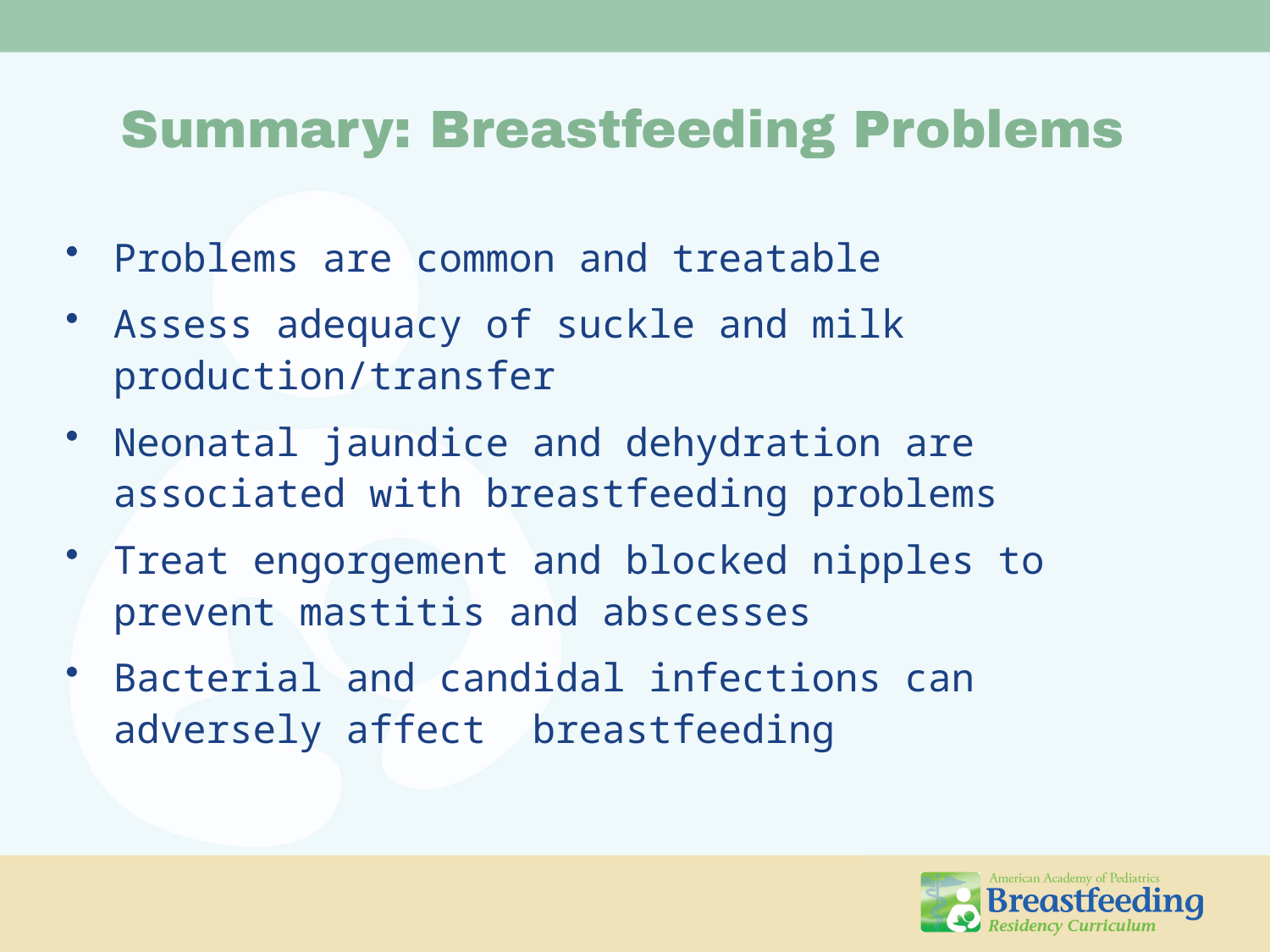

# Summary: Breastfeeding Problems
Problems are common and treatable
Assess adequacy of suckle and milk production/transfer
Neonatal jaundice and dehydration are associated with breastfeeding problems
Treat engorgement and blocked nipples to prevent mastitis and abscesses
Bacterial and candidal infections can adversely affect  breastfeeding